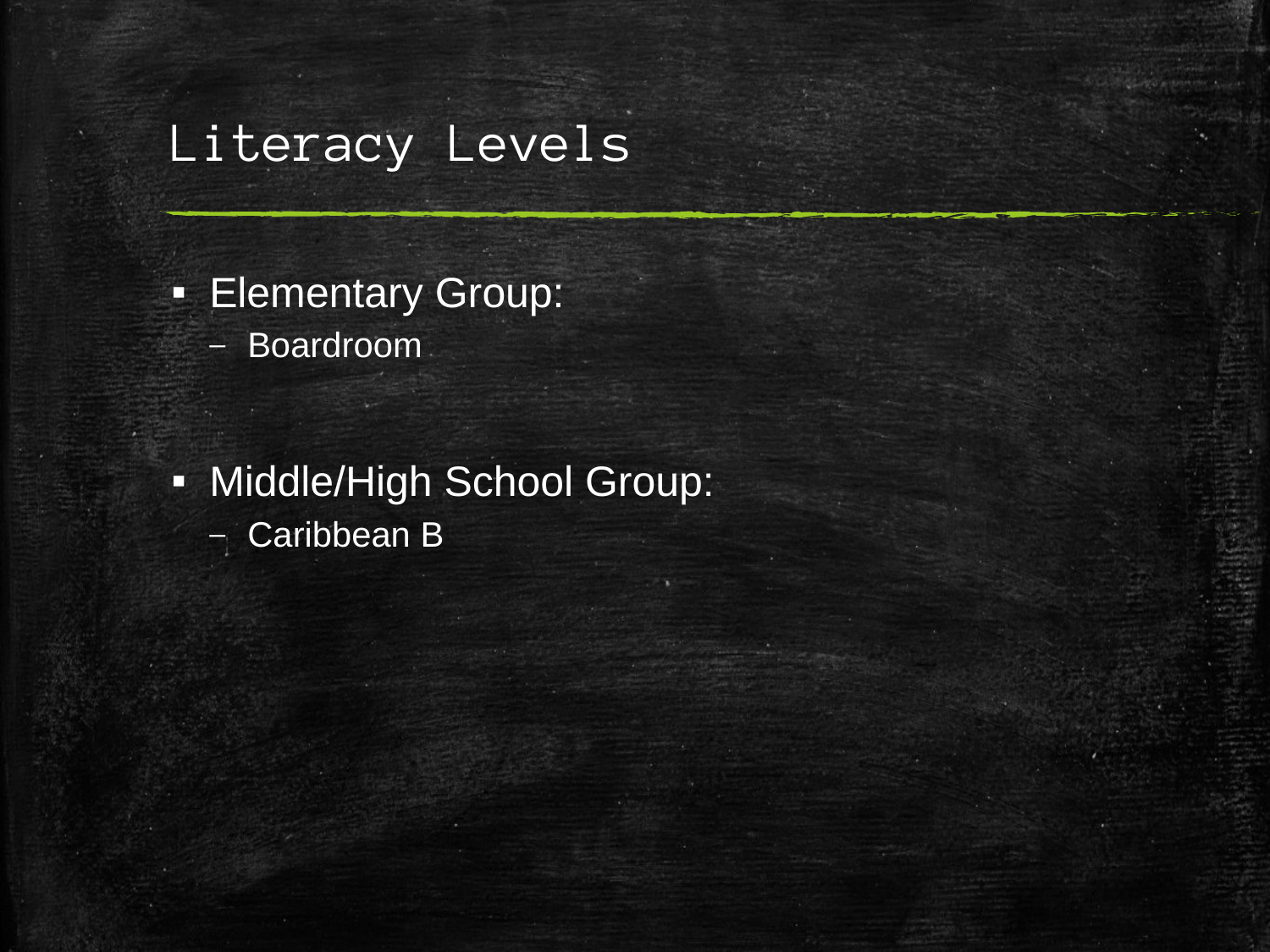

# Literacy Levels
Elementary Group:
Boardroom

Middle/High School Group:
Caribbean B